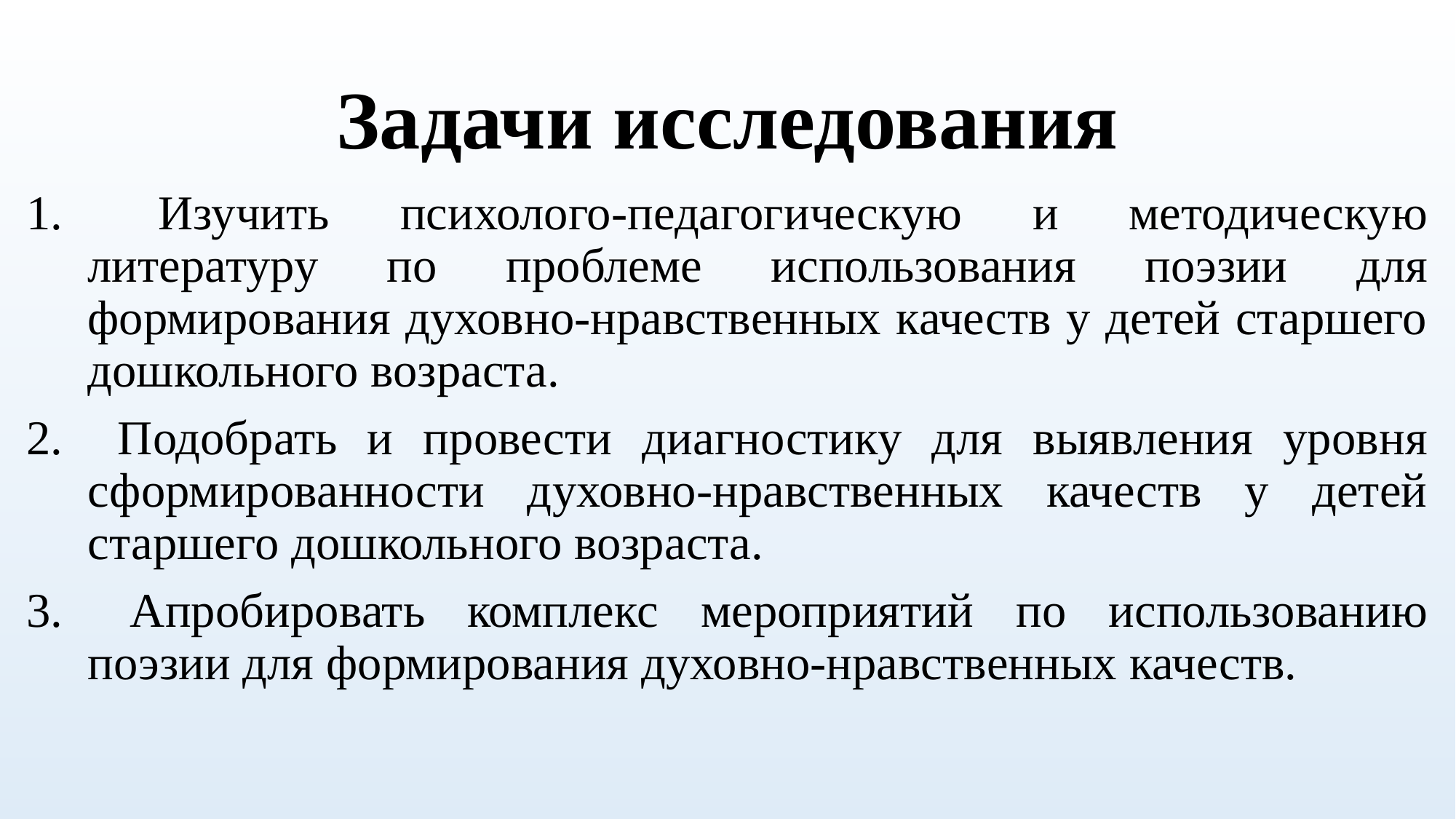

# Задачи исследования
 Изучить психолого-педагогическую и методическую литературу по проблеме использования поэзии для формирования духовно-нравственных качеств у детей старшего дошкольного возраста.
 Подобрать и провести диагностику для выявления уровня сформированности духовно-нравственных качеств у детей старшего дошкольного возраста.
 Апробировать комплекс мероприятий по использованию поэзии для формирования духовно-нравственных качеств.